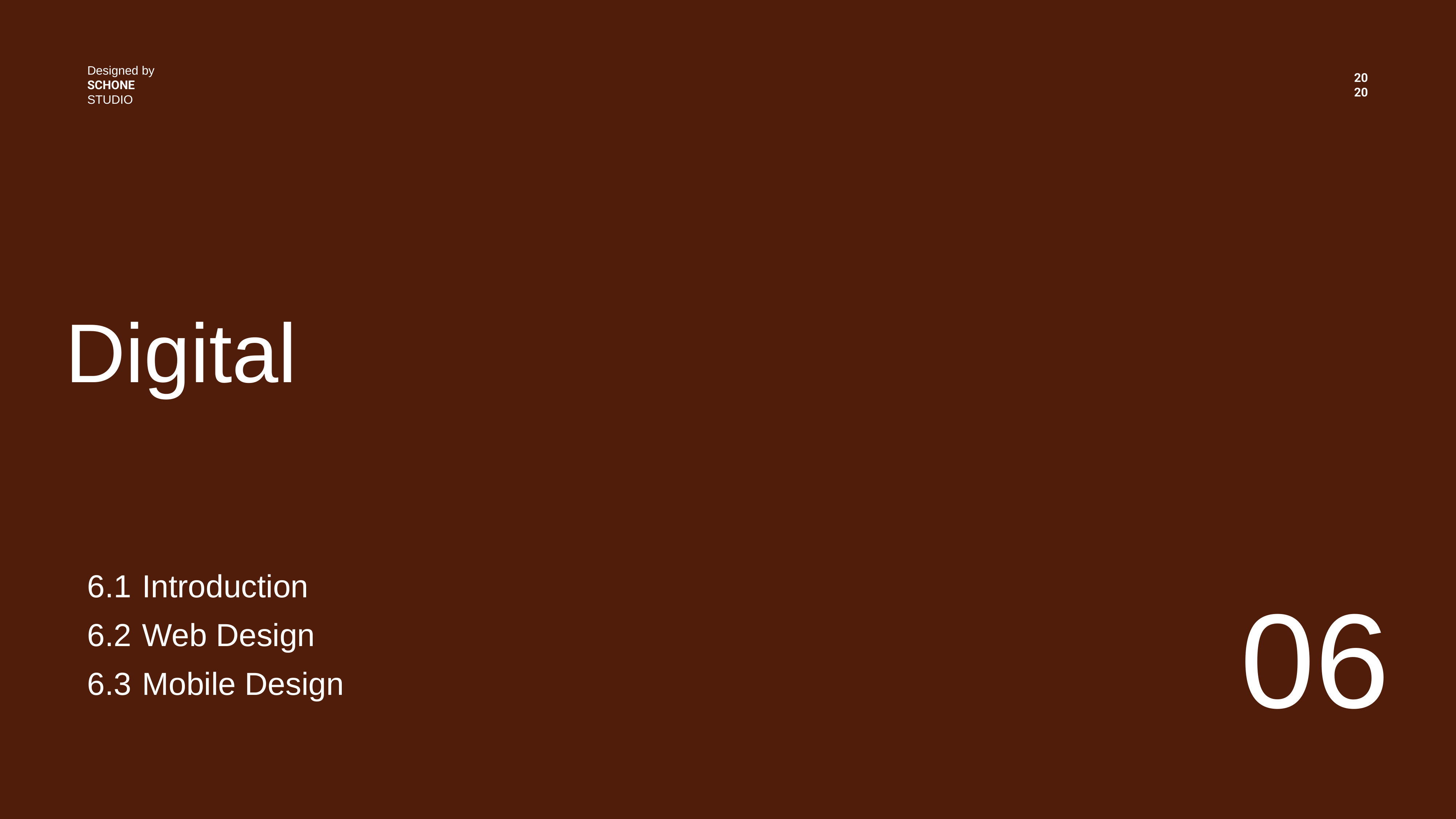

Designed by
SCHONE STUDIO
20
20
Digital
6.1
Introduction
06
6.2
Web Design
6.3
Mobile Design